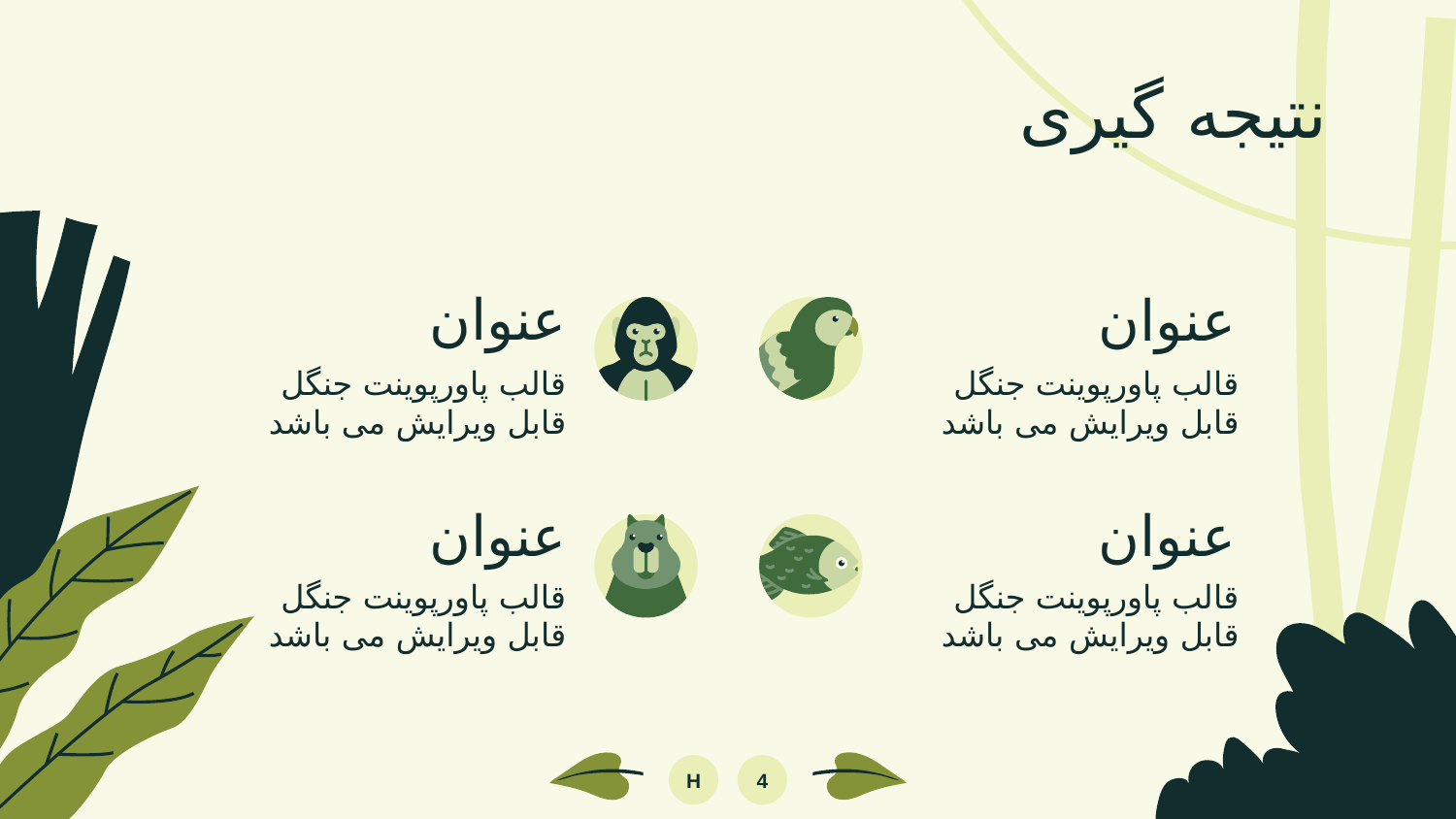

نتیجه گیری
# عنوان
عنوان

قالب پاورپوینت جنگل قابل ویرایش می باشد
قالب پاورپوینت جنگل قابل ویرایش می باشد
عنوان
عنوان

قالب پاورپوینت جنگل قابل ویرایش می باشد
قالب پاورپوینت جنگل قابل ویرایش می باشد

H
4